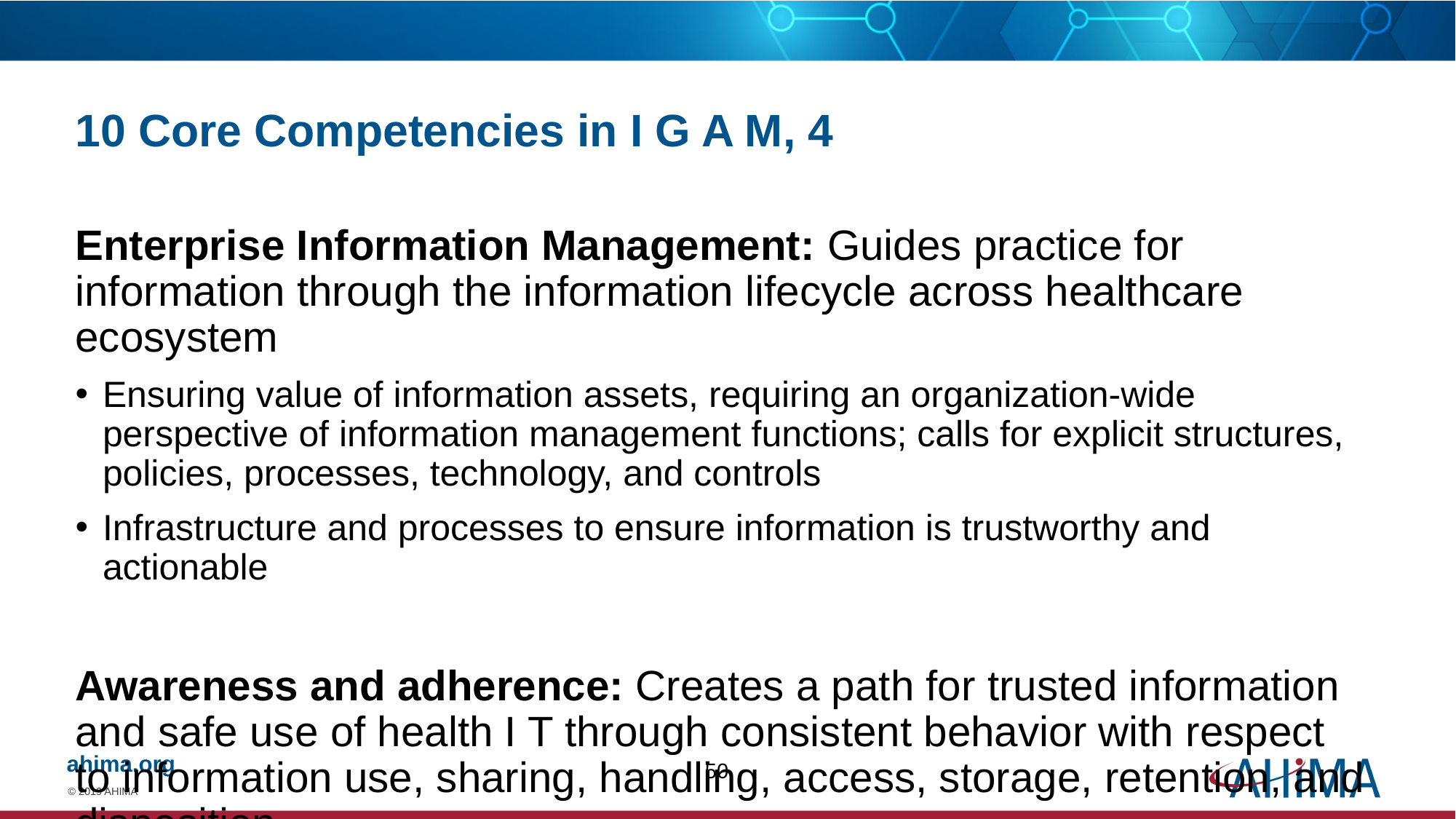

# 10 Core Competencies in I G A M, 4
Enterprise Information Management: Guides practice for information through the information lifecycle across healthcare ecosystem
Ensuring value of information assets, requiring an organization-wide perspective of information management functions; calls for explicit structures, policies, processes, technology, and controls
Infrastructure and processes to ensure information is trustworthy and actionable

Awareness and adherence: Creates a path for trusted information and safe use of health I T through consistent behavior with respect to information use, sharing, handling, access, storage, retention, and disposition